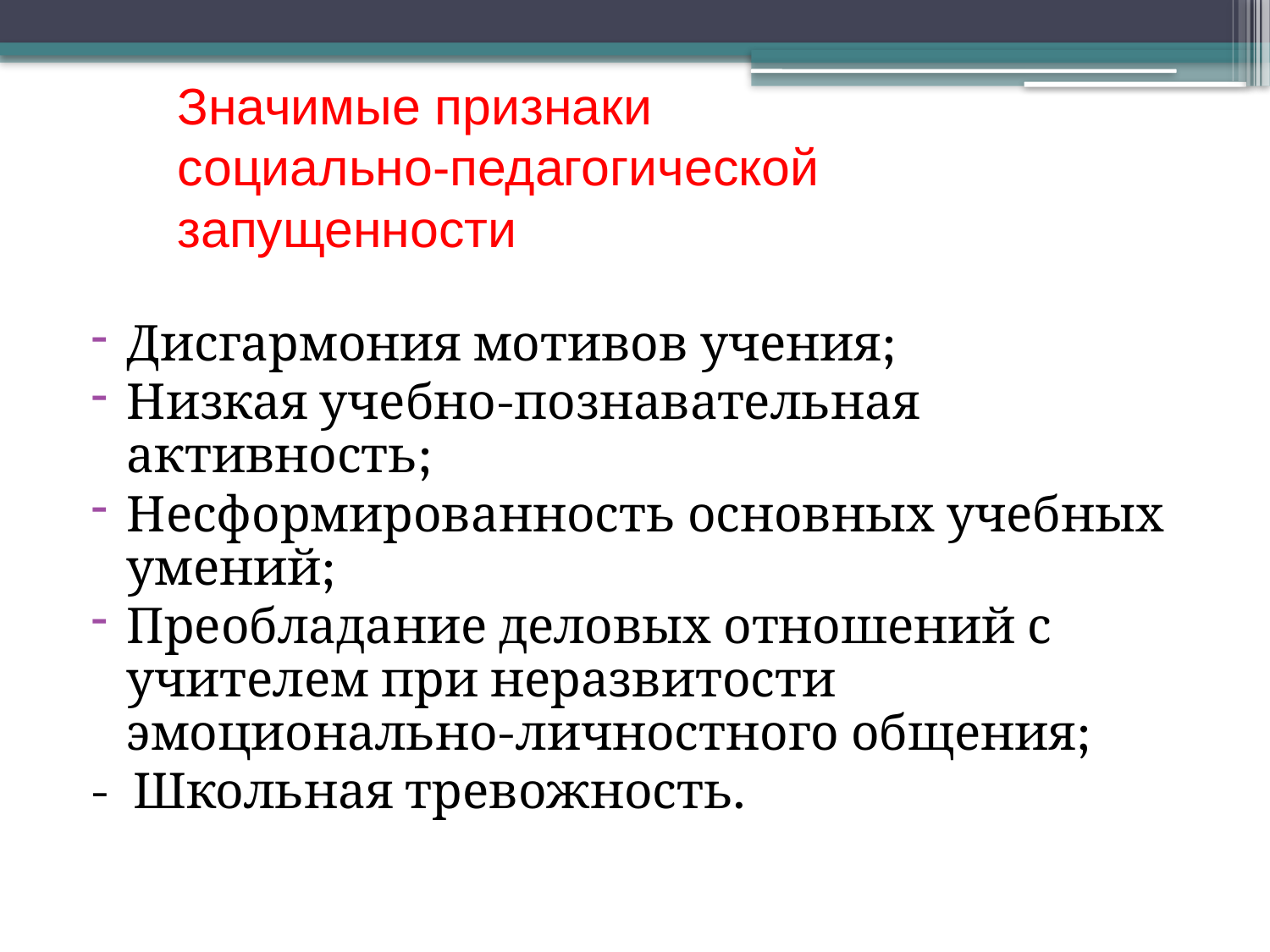

# Значимые признаки социально-педагогической  запущенности запущенности:
Дисгармония мотивов учения;
Низкая учебно-познавательная активность;
Несформированность основных учебных умений;
Преобладание деловых отношений с учителем при неразвитости эмоционально-личностного общения;
-  Школьная тревожность.